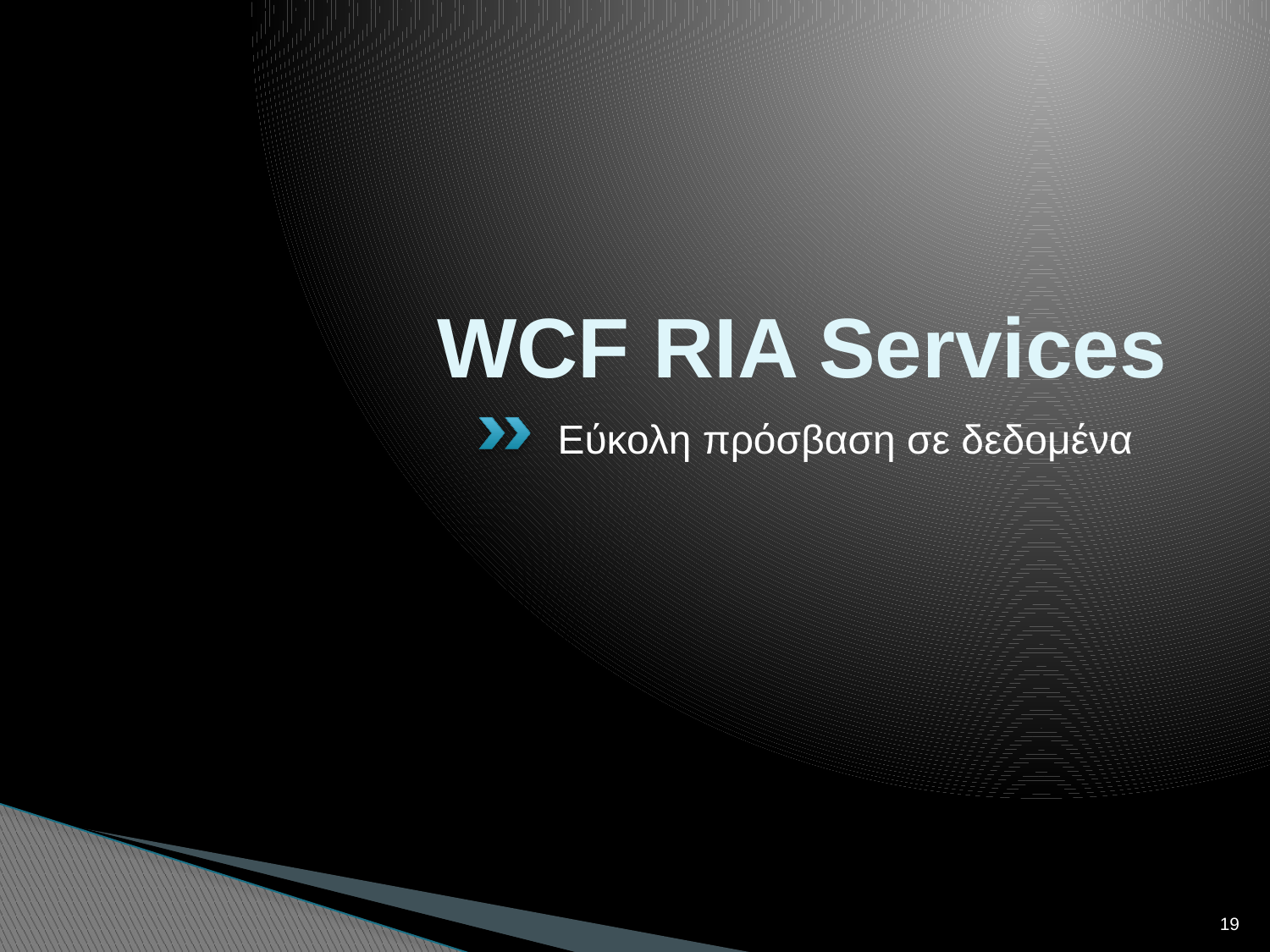

# WCF RIA Services
Εύκολη πρόσβαση σε δεδομένα
19